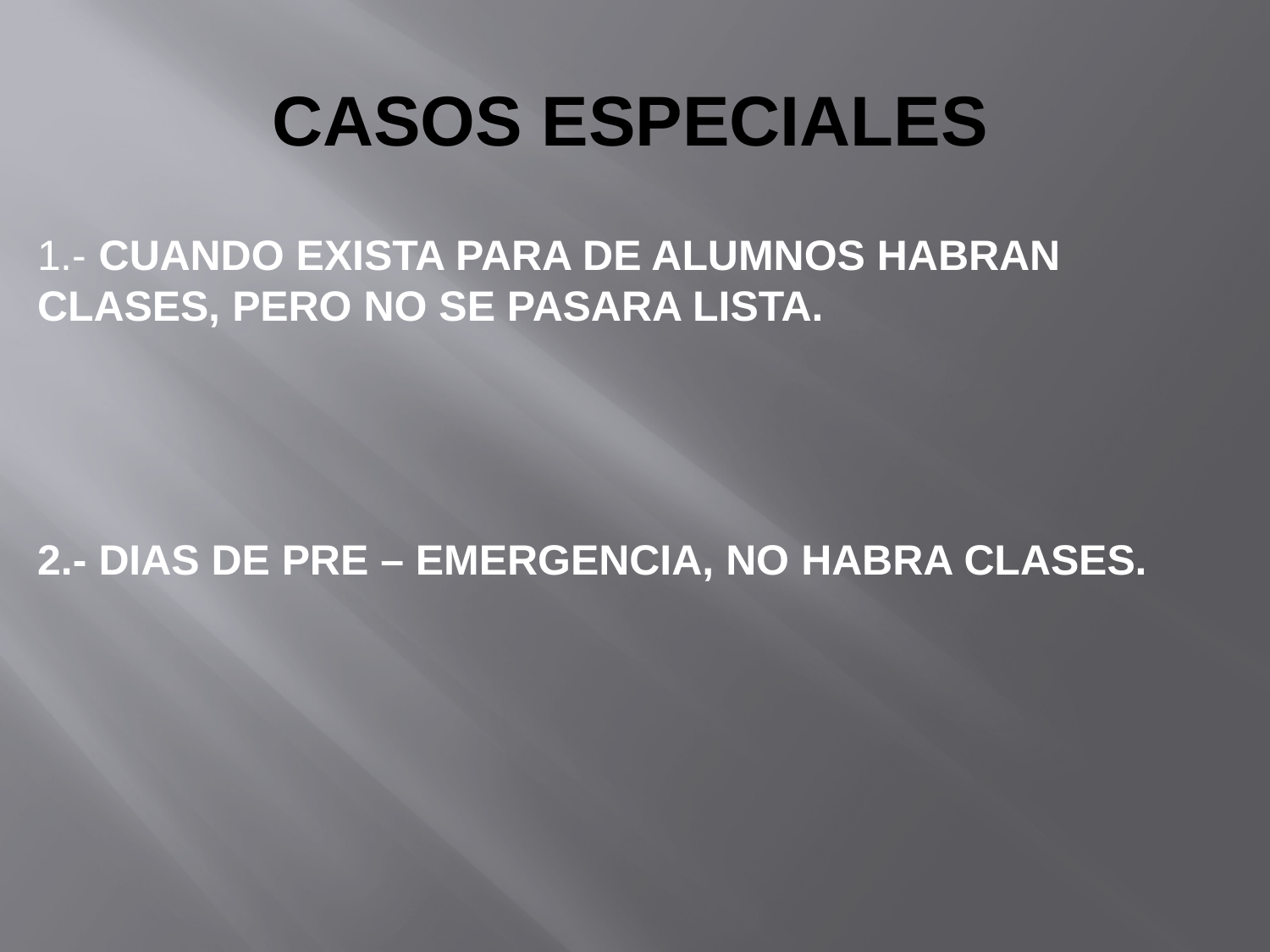

# CASOS ESPECIALES
1.- CUANDO EXISTA PARA DE ALUMNOS HABRAN CLASES, PERO NO SE PASARA LISTA.

2.- DIAS DE PRE – EMERGENCIA, NO HABRA CLASES.